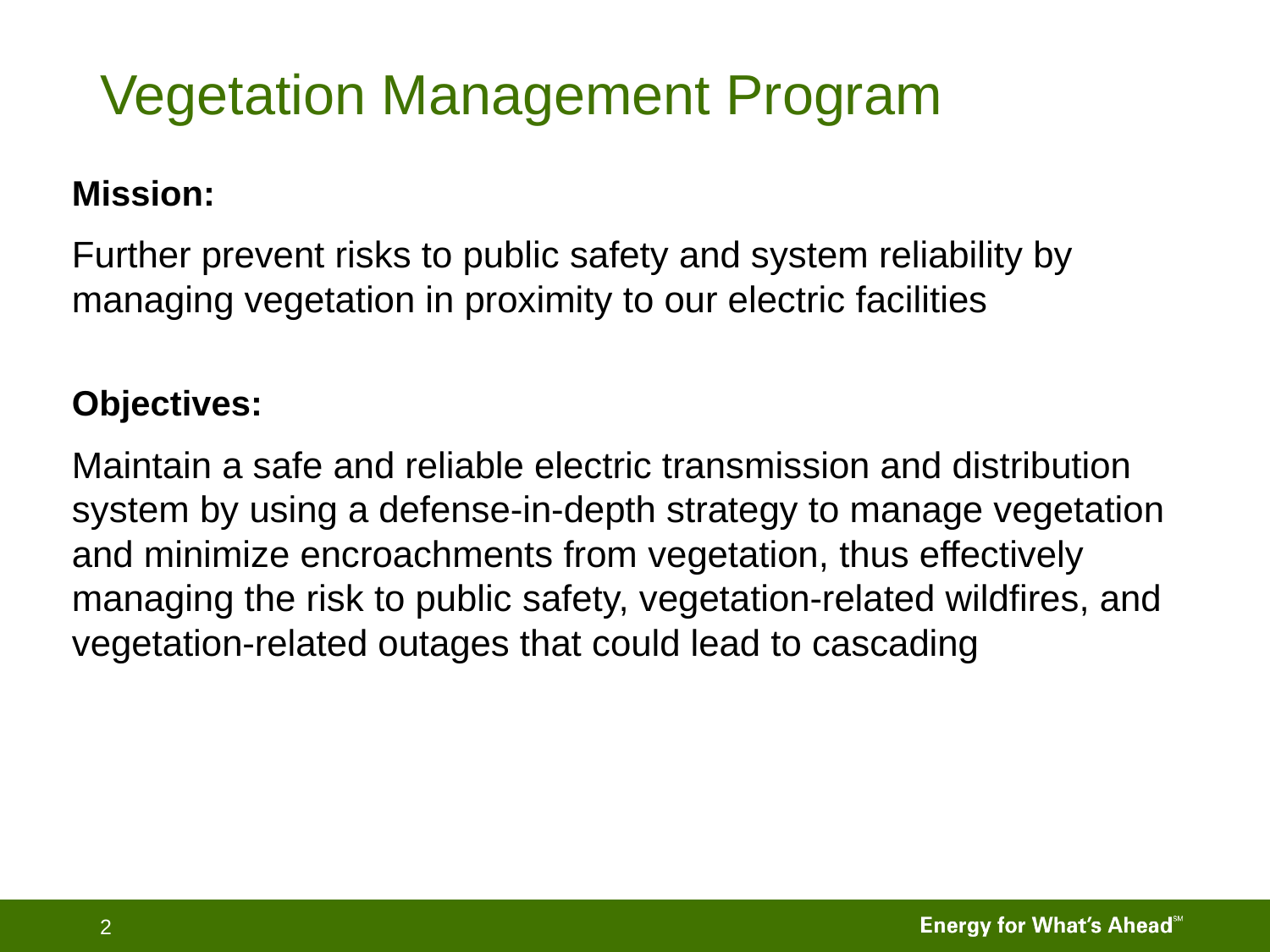

# Vegetation Management Program
Mission:
Further prevent risks to public safety and system reliability by managing vegetation in proximity to our electric facilities

Objectives:
Maintain a safe and reliable electric transmission and distribution system by using a defense-in-depth strategy to manage vegetation and minimize encroachments from vegetation, thus effectively managing the risk to public safety, vegetation-related wildfires, and vegetation-related outages that could lead to cascading
2